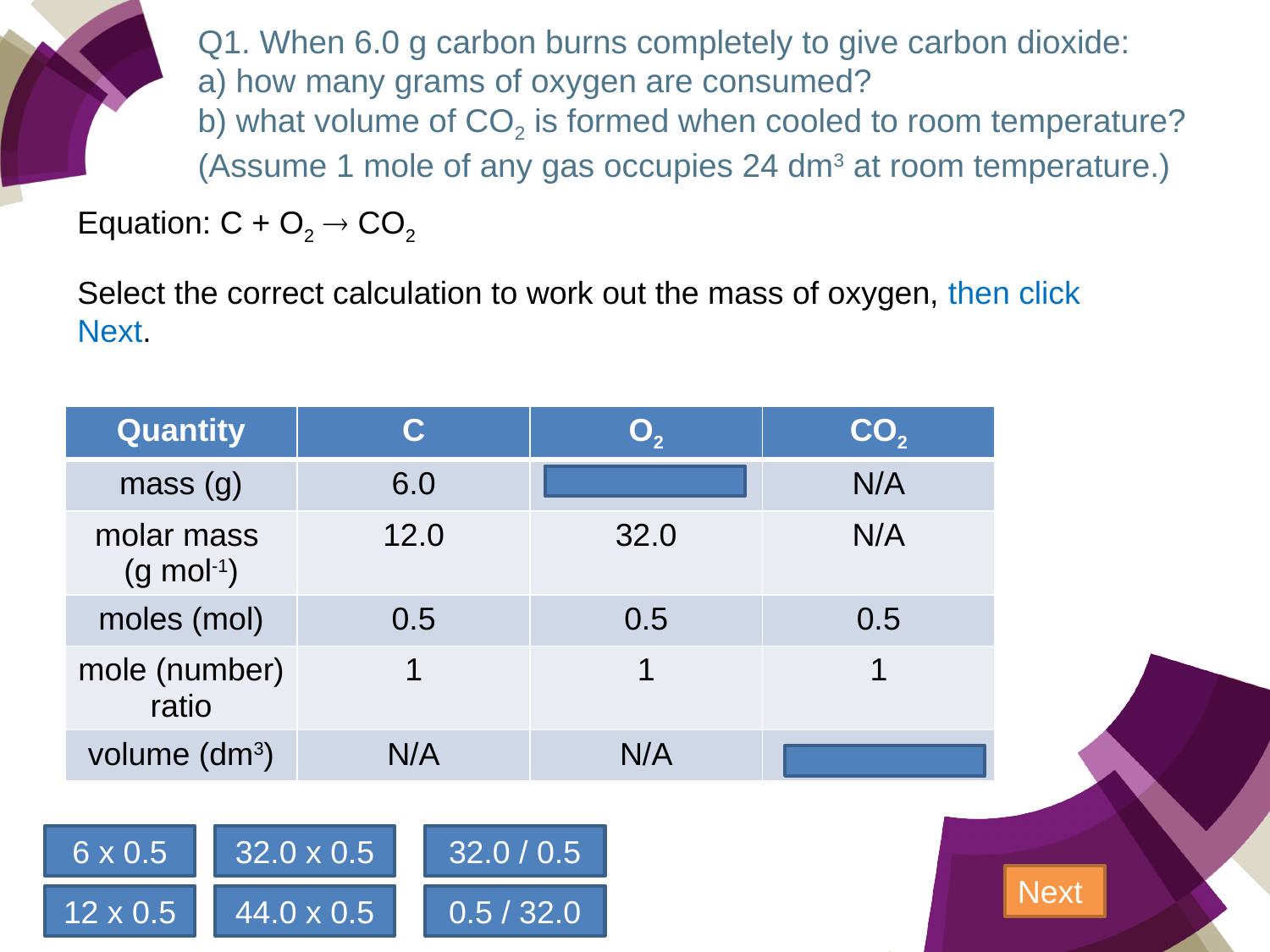

# Q1. When 6.0 g carbon burns completely to give carbon dioxide: a) how many grams of oxygen are consumed? b) what volume of CO2 is formed when cooled to room temperature? (Assume 1 mole of any gas occupies 24 dm3 at room temperature.)
Equation: C + O2 → CO2
Select the correct calculation to work out the mass of oxygen, then click Next.
| Quantity | C | O2 | CO2 |
| --- | --- | --- | --- |
| mass (g) | 6.0 | 16 | N/A |
| molar mass (g mol-1) | 12.0 | 32.0 | N/A |
| moles (mol) | 0.5 | 0.5 | 0.5 |
| mole (number) ratio | 1 | 1 | 1 |
| volume (dm3) | N/A | N/A |  |

6 x 0.5
32.0 x 0.5
32.0 / 0.5
Next
12 x 0.5
44.0 x 0.5
0.5 / 32.0